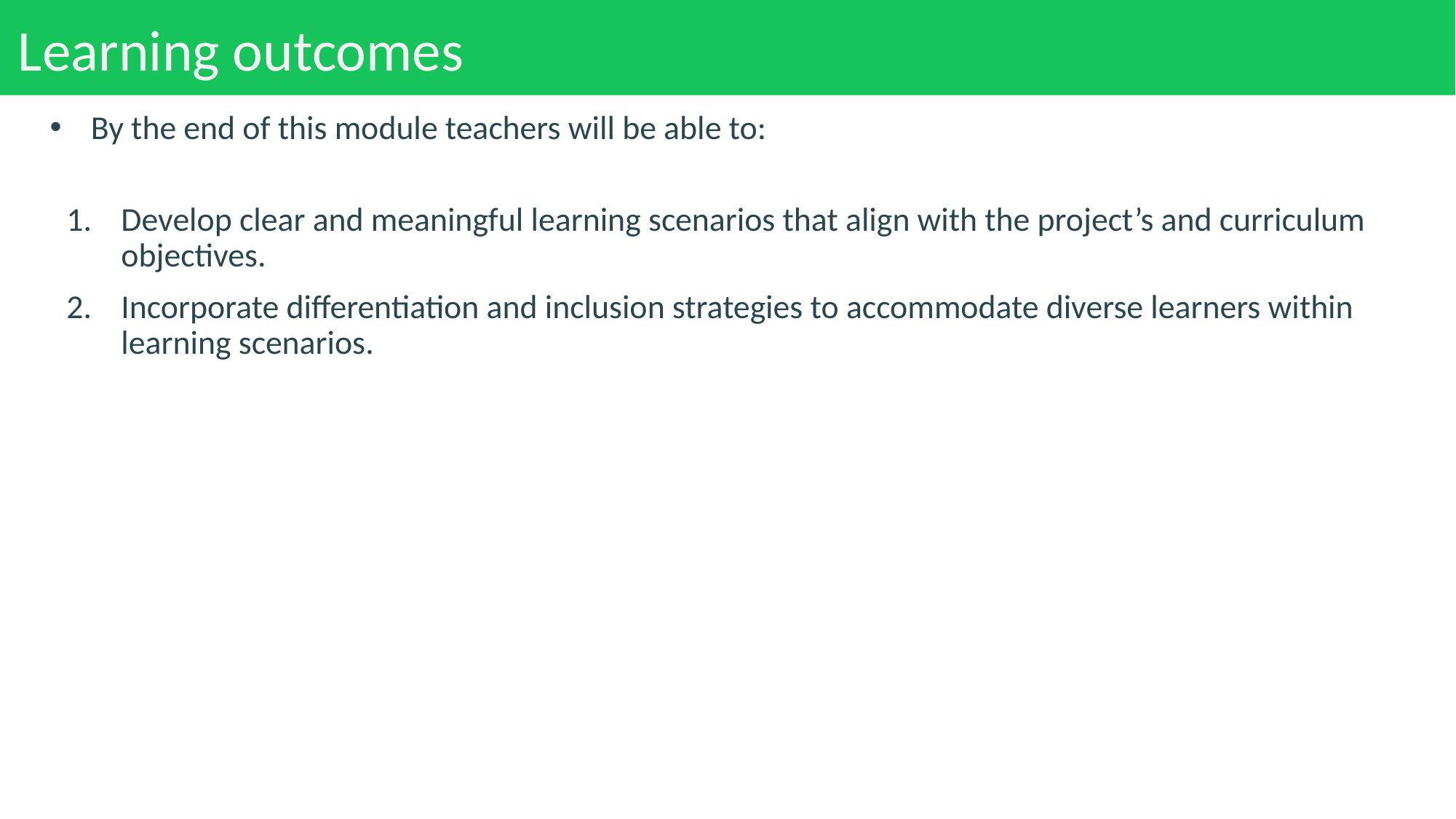

# Learning outcomes
By the end of this module teachers will be able to:

Develop clear and meaningful learning scenarios that align with the project’s and curriculum  objectives.
Incorporate differentiation and inclusion strategies to accommodate diverse learners within learning scenarios.